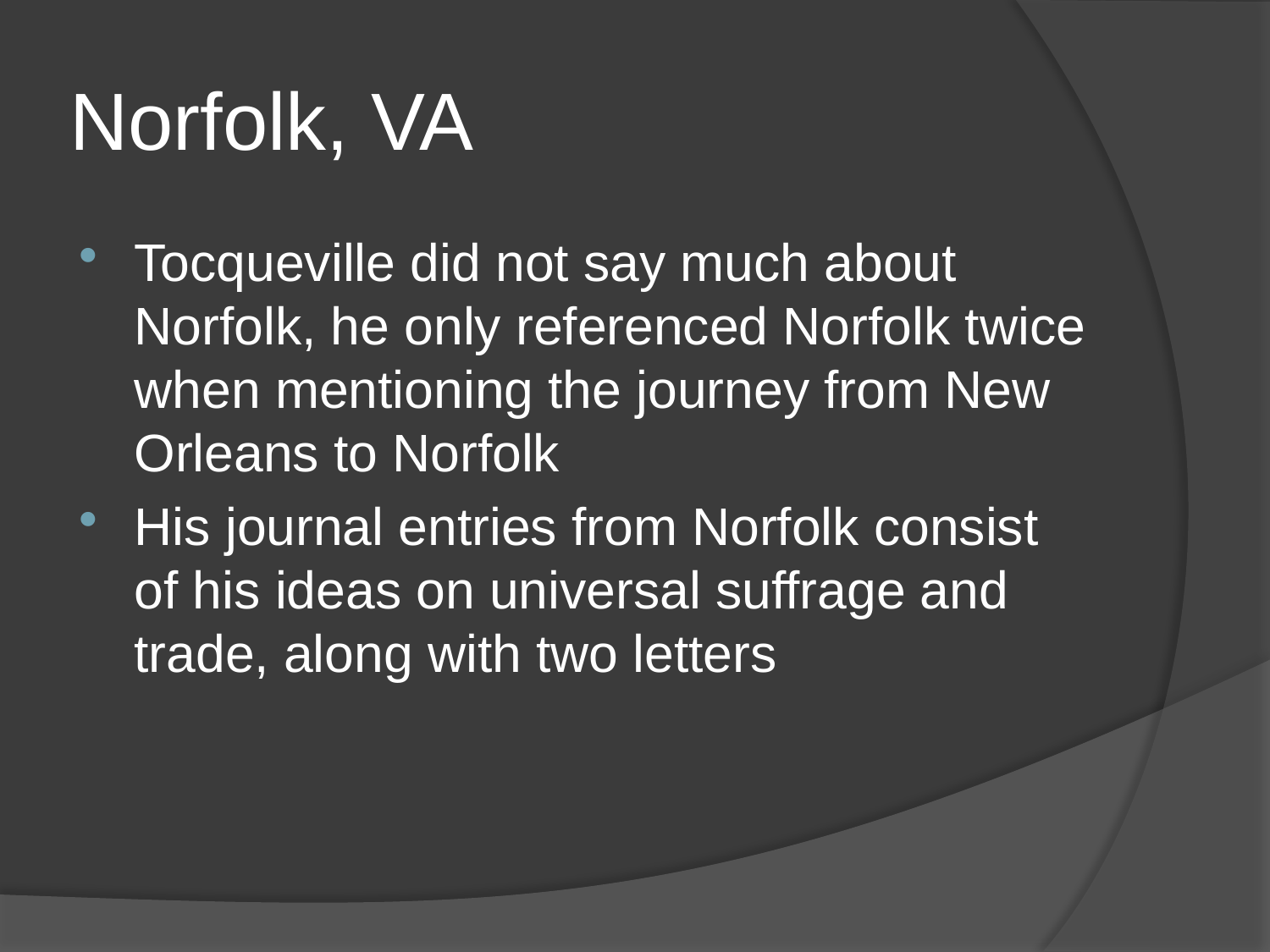

# Norfolk, VA
Tocqueville did not say much about Norfolk, he only referenced Norfolk twice when mentioning the journey from New Orleans to Norfolk
His journal entries from Norfolk consist of his ideas on universal suffrage and trade, along with two letters